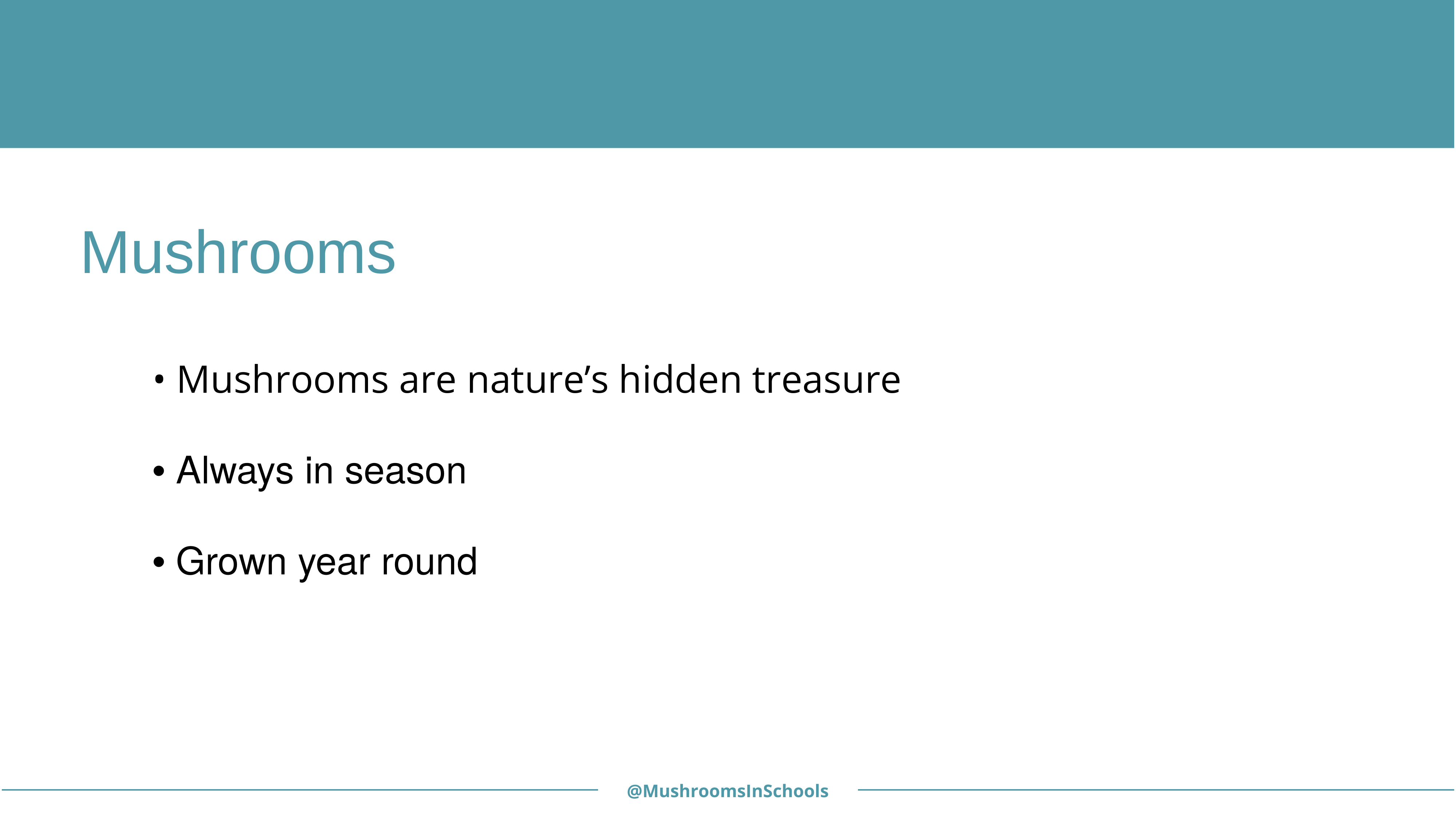

Mushrooms
• Mushrooms are nature’s hidden treasure

• Always in season

• Grown year round
@MushroomsInSchools